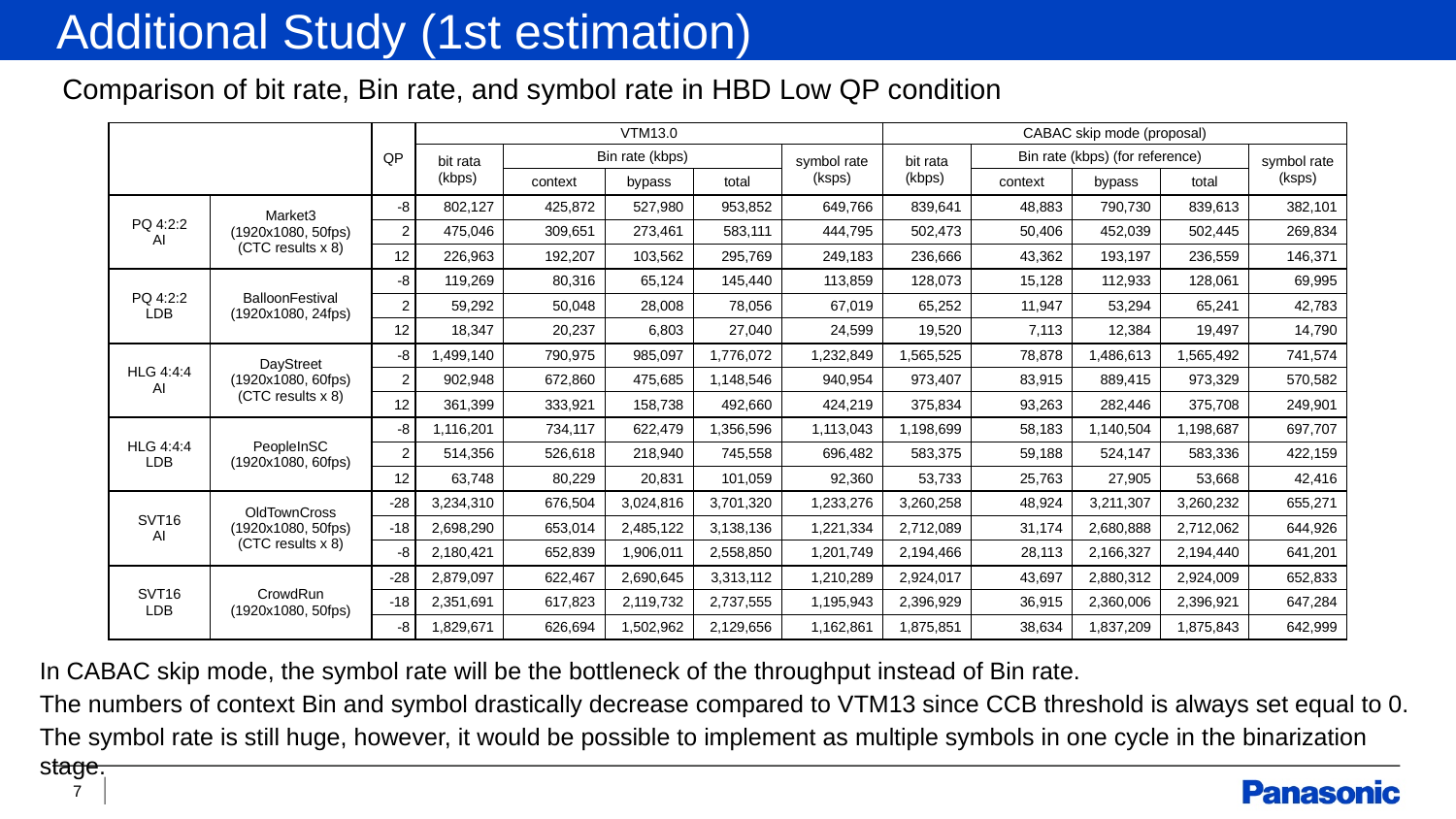

Additional Study (1st estimation)
Comparison of bit rate, Bin rate, and symbol rate in HBD Low QP condition
|  |  | QP | VTM13.0 |  |  |  |  | CABAC skip mode (proposal) |  |  |  |  |
| --- | --- | --- | --- | --- | --- | --- | --- | --- | --- | --- | --- | --- |
|  |  |  | bit rata (kbps) | Bin rate (kbps) |  |  | symbol rate (ksps) | bit rata (kbps) | Bin rate (kbps) (for reference) |  |  | symbol rate (ksps) |
|  |  |  |  | context | bypass | total |  |  | context | bypass | total |  |
| PQ 4:2:2 AI | Market3 (1920x1080, 50fps) (CTC results x 8) | -8 | 802,127 | 425,872 | 527,980 | 953,852 | 649,766 | 839,641 | 48,883 | 790,730 | 839,613 | 382,101 |
|  |  | 2 | 475,046 | 309,651 | 273,461 | 583,111 | 444,795 | 502,473 | 50,406 | 452,039 | 502,445 | 269,834 |
|  |  | 12 | 226,963 | 192,207 | 103,562 | 295,769 | 249,183 | 236,666 | 43,362 | 193,197 | 236,559 | 146,371 |
| PQ 4:2:2 LDB | BalloonFestival (1920x1080, 24fps) | -8 | 119,269 | 80,316 | 65,124 | 145,440 | 113,859 | 128,073 | 15,128 | 112,933 | 128,061 | 69,995 |
|  |  | 2 | 59,292 | 50,048 | 28,008 | 78,056 | 67,019 | 65,252 | 11,947 | 53,294 | 65,241 | 42,783 |
|  |  | 12 | 18,347 | 20,237 | 6,803 | 27,040 | 24,599 | 19,520 | 7,113 | 12,384 | 19,497 | 14,790 |
| HLG 4:4:4 AI | DayStreet (1920x1080, 60fps) (CTC results x 8) | -8 | 1,499,140 | 790,975 | 985,097 | 1,776,072 | 1,232,849 | 1,565,525 | 78,878 | 1,486,613 | 1,565,492 | 741,574 |
|  |  | 2 | 902,948 | 672,860 | 475,685 | 1,148,546 | 940,954 | 973,407 | 83,915 | 889,415 | 973,329 | 570,582 |
|  |  | 12 | 361,399 | 333,921 | 158,738 | 492,660 | 424,219 | 375,834 | 93,263 | 282,446 | 375,708 | 249,901 |
| HLG 4:4:4 LDB | PeopleInSC (1920x1080, 60fps) | -8 | 1,116,201 | 734,117 | 622,479 | 1,356,596 | 1,113,043 | 1,198,699 | 58,183 | 1,140,504 | 1,198,687 | 697,707 |
|  |  | 2 | 514,356 | 526,618 | 218,940 | 745,558 | 696,482 | 583,375 | 59,188 | 524,147 | 583,336 | 422,159 |
|  |  | 12 | 63,748 | 80,229 | 20,831 | 101,059 | 92,360 | 53,733 | 25,763 | 27,905 | 53,668 | 42,416 |
| SVT16 AI | OldTownCross (1920x1080, 50fps) (CTC results x 8) | -28 | 3,234,310 | 676,504 | 3,024,816 | 3,701,320 | 1,233,276 | 3,260,258 | 48,924 | 3,211,307 | 3,260,232 | 655,271 |
|  |  | -18 | 2,698,290 | 653,014 | 2,485,122 | 3,138,136 | 1,221,334 | 2,712,089 | 31,174 | 2,680,888 | 2,712,062 | 644,926 |
|  |  | -8 | 2,180,421 | 652,839 | 1,906,011 | 2,558,850 | 1,201,749 | 2,194,466 | 28,113 | 2,166,327 | 2,194,440 | 641,201 |
| SVT16 LDB | CrowdRun (1920x1080, 50fps) | -28 | 2,879,097 | 622,467 | 2,690,645 | 3,313,112 | 1,210,289 | 2,924,017 | 43,697 | 2,880,312 | 2,924,009 | 652,833 |
|  |  | -18 | 2,351,691 | 617,823 | 2,119,732 | 2,737,555 | 1,195,943 | 2,396,929 | 36,915 | 2,360,006 | 2,396,921 | 647,284 |
|  |  | -8 | 1,829,671 | 626,694 | 1,502,962 | 2,129,656 | 1,162,861 | 1,875,851 | 38,634 | 1,837,209 | 1,875,843 | 642,999 |
In CABAC skip mode, the symbol rate will be the bottleneck of the throughput instead of Bin rate.
The numbers of context Bin and symbol drastically decrease compared to VTM13 since CCB threshold is always set equal to 0.
The symbol rate is still huge, however, it would be possible to implement as multiple symbols in one cycle in the binarization stage.